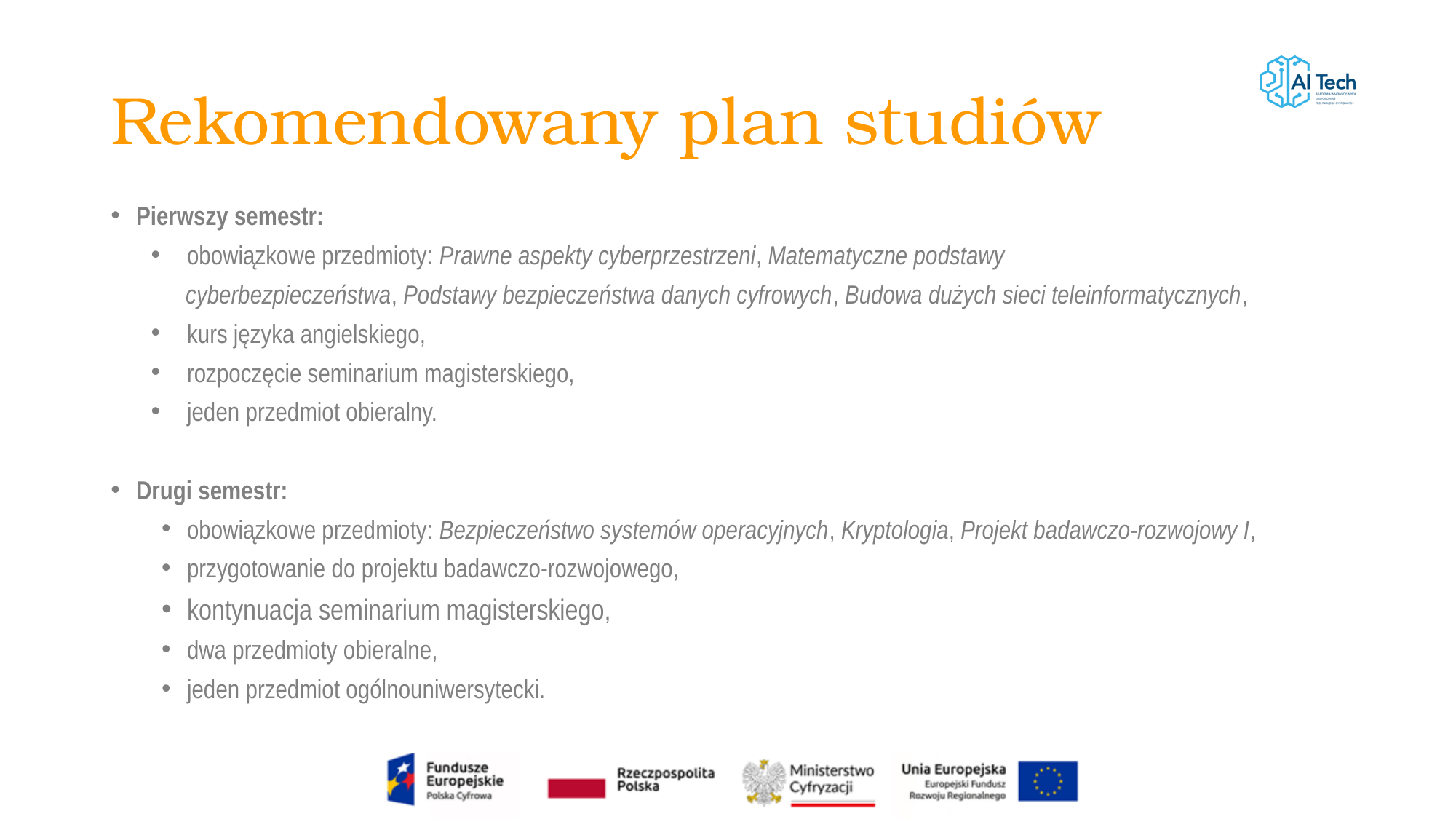

# Rekomendowany plan studiów
Pierwszy semestr:
obowiązkowe przedmioty: Prawne aspekty cyberprzestrzeni, Matematyczne podstawy
    cyberbezpieczeństwa, Podstawy bezpieczeństwa danych cyfrowych, Budowa dużych sieci teleinformatycznych,
kurs języka angielskiego,
rozpoczęcie seminarium magisterskiego,
jeden przedmiot obieralny.

Drugi semestr:
obowiązkowe przedmioty: Bezpieczeństwo systemów operacyjnych, Kryptologia, Projekt badawczo-rozwojowy I,
przygotowanie do projektu badawczo-rozwojowego,
kontynuacja seminarium magisterskiego,
dwa przedmioty obieralne,
jeden przedmiot ogólnouniwersytecki.